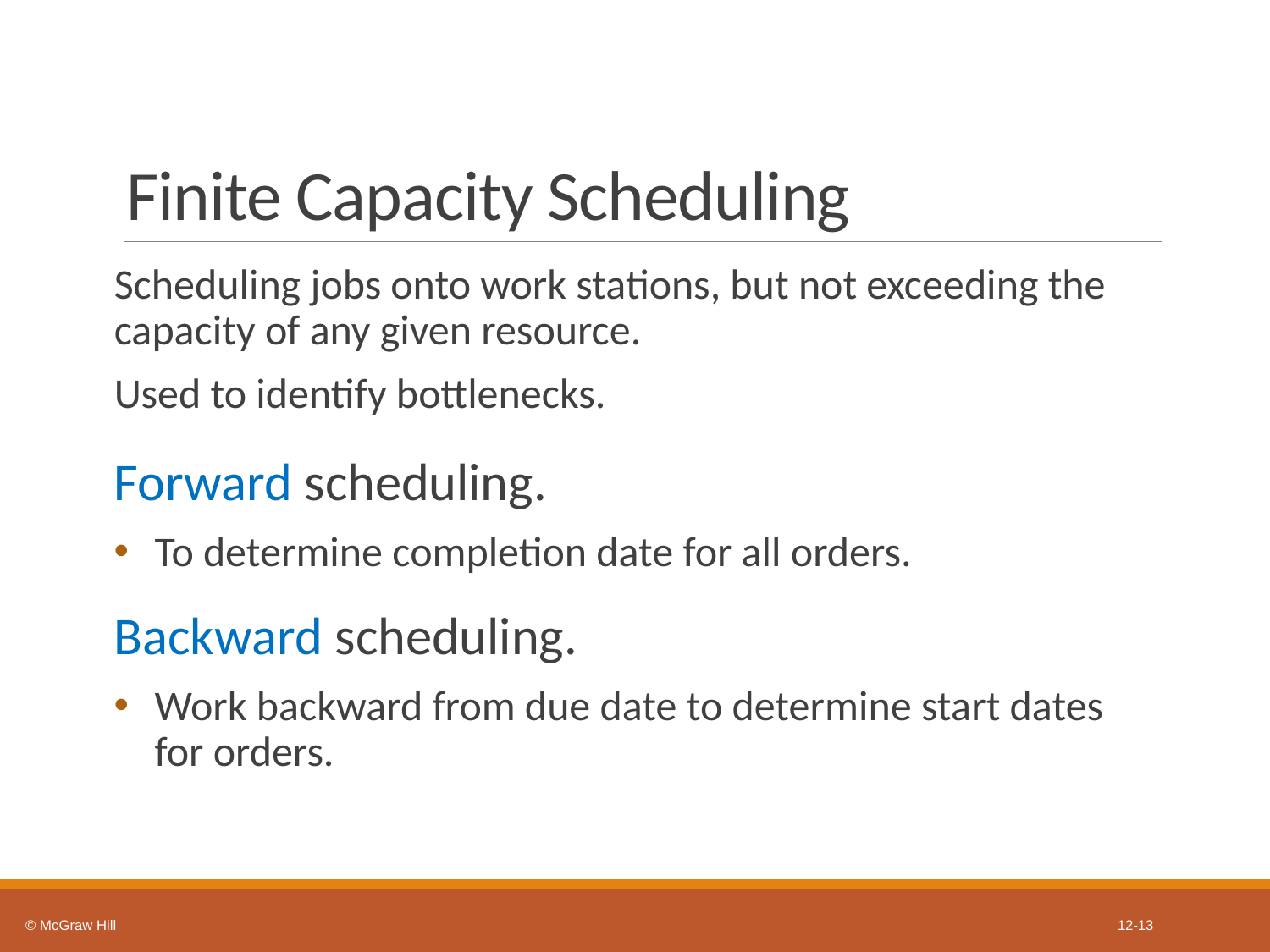

# Finite Capacity Scheduling
Scheduling jobs onto work stations, but not exceeding the capacity of any given resource.
Used to identify bottlenecks.
Forward scheduling.
To determine completion date for all orders.
Backward scheduling.
Work backward from due date to determine start dates for orders.